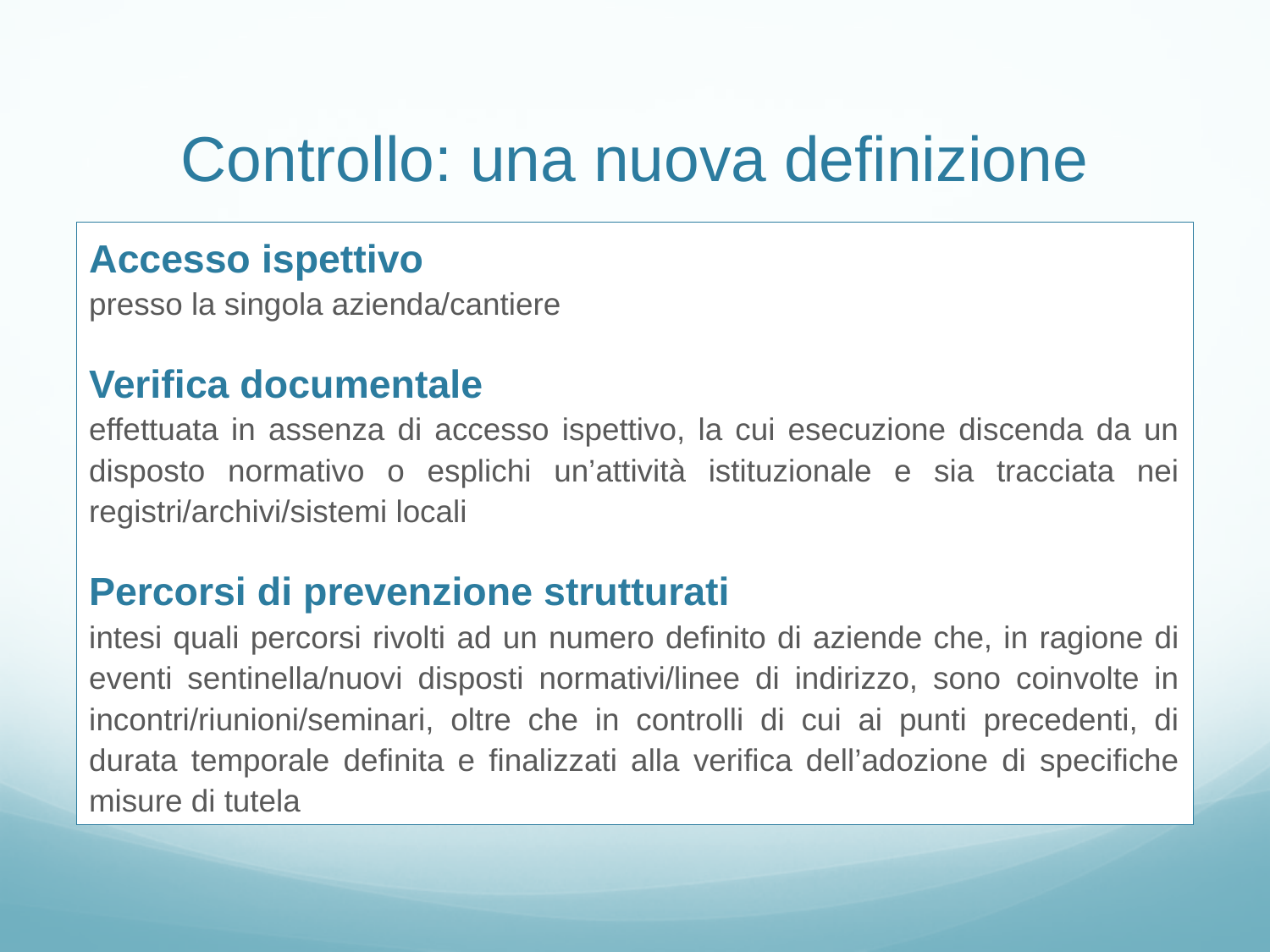

# Controllo: una nuova definizione
Accesso ispettivo
presso la singola azienda/cantiere
Verifica documentale
effettuata in assenza di accesso ispettivo, la cui esecuzione discenda da un disposto normativo o esplichi un’attività istituzionale e sia tracciata nei registri/archivi/sistemi locali
Percorsi di prevenzione strutturati
intesi quali percorsi rivolti ad un numero definito di aziende che, in ragione di eventi sentinella/nuovi disposti normativi/linee di indirizzo, sono coinvolte in incontri/riunioni/seminari, oltre che in controlli di cui ai punti precedenti, di durata temporale definita e finalizzati alla verifica dell’adozione di specifiche misure di tutela